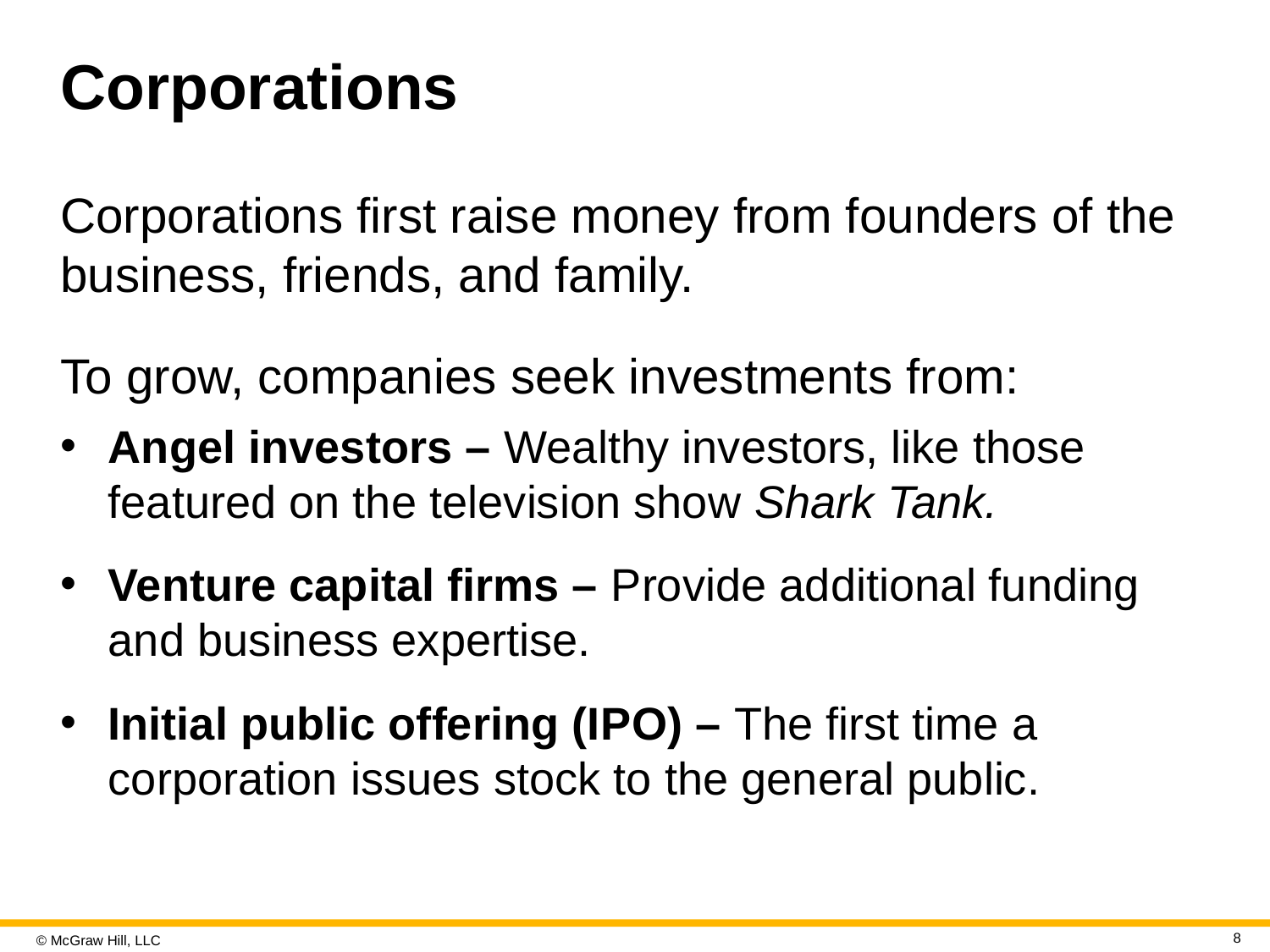

# Corporations
Corporations first raise money from founders of the business, friends, and family.
To grow, companies seek investments from:
Angel investors – Wealthy investors, like those featured on the television show Shark Tank.
Venture capital firms – Provide additional funding and business expertise.
Initial public offering (I P O) – The first time a corporation issues stock to the general public.
8